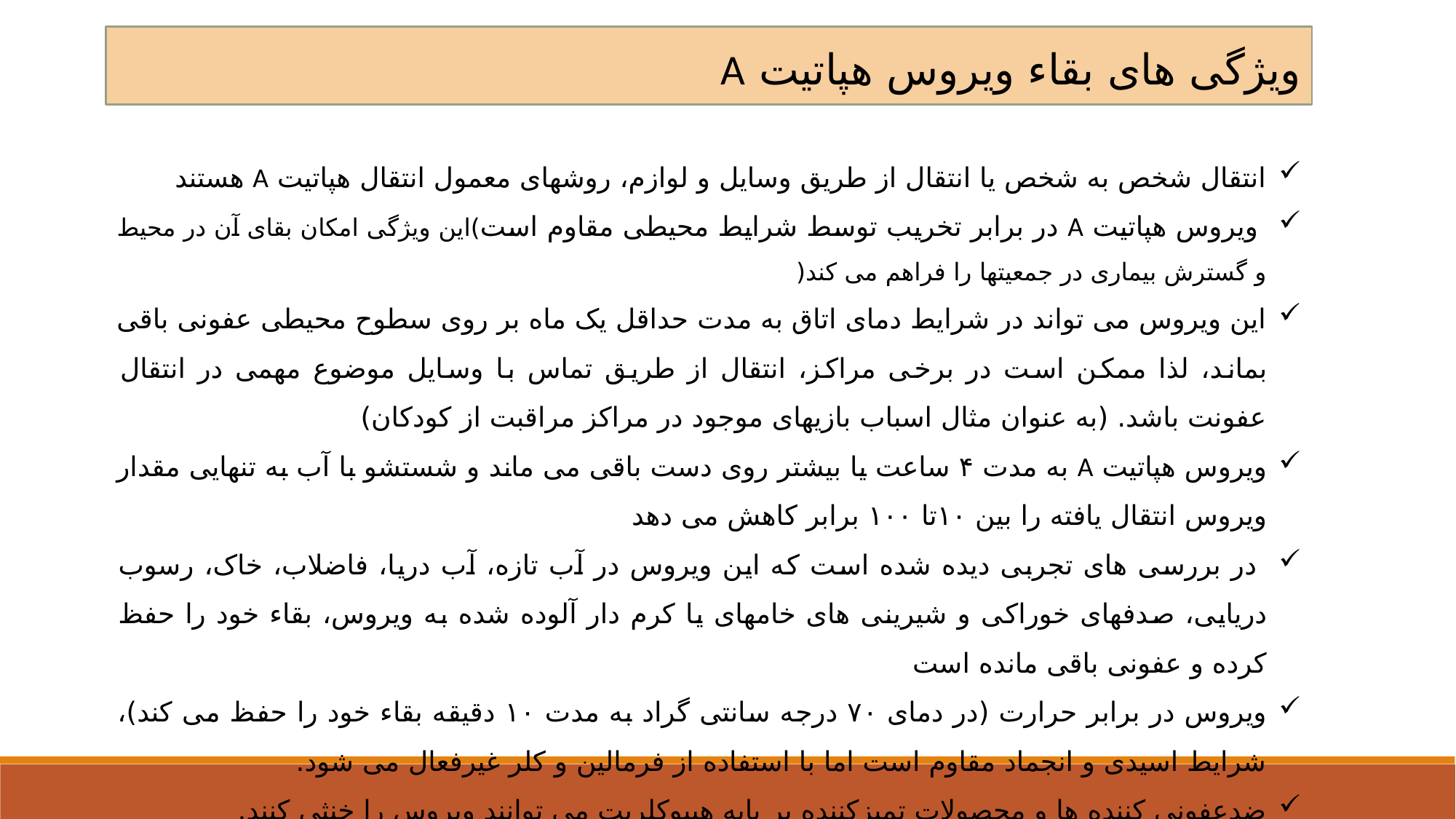

ویژگی های بقاء ویروس هپاتیت A
انتقال شخص به شخص یا انتقال از طریق وسایل و لوازم، روشهای معمول انتقال هپاتیت A هستند
 ویروس هپاتیت A در برابر تخریب توسط شرایط محیطی مقاوم است)این ویژگی امکان بقای آن در محیط و گسترش بیماری در جمعیتها را فراهم می کند(
این ویروس می تواند در شرایط دمای اتاق به مدت حداقل یک ماه بر روی سطوح محیطی عفونی باقی بماند، لذا ممکن است در برخی مراکز، انتقال از طریق تماس با وسایل موضوع مهمی در انتقال عفونت باشد. (به عنوان مثال اسباب بازیهای موجود در مراکز مراقبت از کودکان)
ویروس هپاتیت A به مدت ۴ ساعت یا بیشتر روی دست باقی می ماند و شستشو با آب به تنهایی مقدار ویروس انتقال یافته را بین ۱۰تا ۱۰۰ برابر کاهش می دهد
 در بررسی های تجربی دیده شده است که این ویروس در آب تازه، آب دریا، فاضلاب، خاک، رسوب دریایی، صدفهای خوراکی و شیرینی های خامهای یا کرم دار آلوده شده به ویروس، بقاء خود را حفظ کرده و عفونی باقی مانده است
ویروس در برابر حرارت (در دمای ۷۰ درجه سانتی گراد به مدت ۱۰ دقیقه بقاء خود را حفظ می کند)، شرایط اسیدی و انجماد مقاوم است اما با استفاده از فرمالین و کلر غیرفعال می شود.
ضدعفونی کننده ها و محصولات تمیزکننده بر پایه هیپوکلریت می توانند ویروس را خنثی کنند.